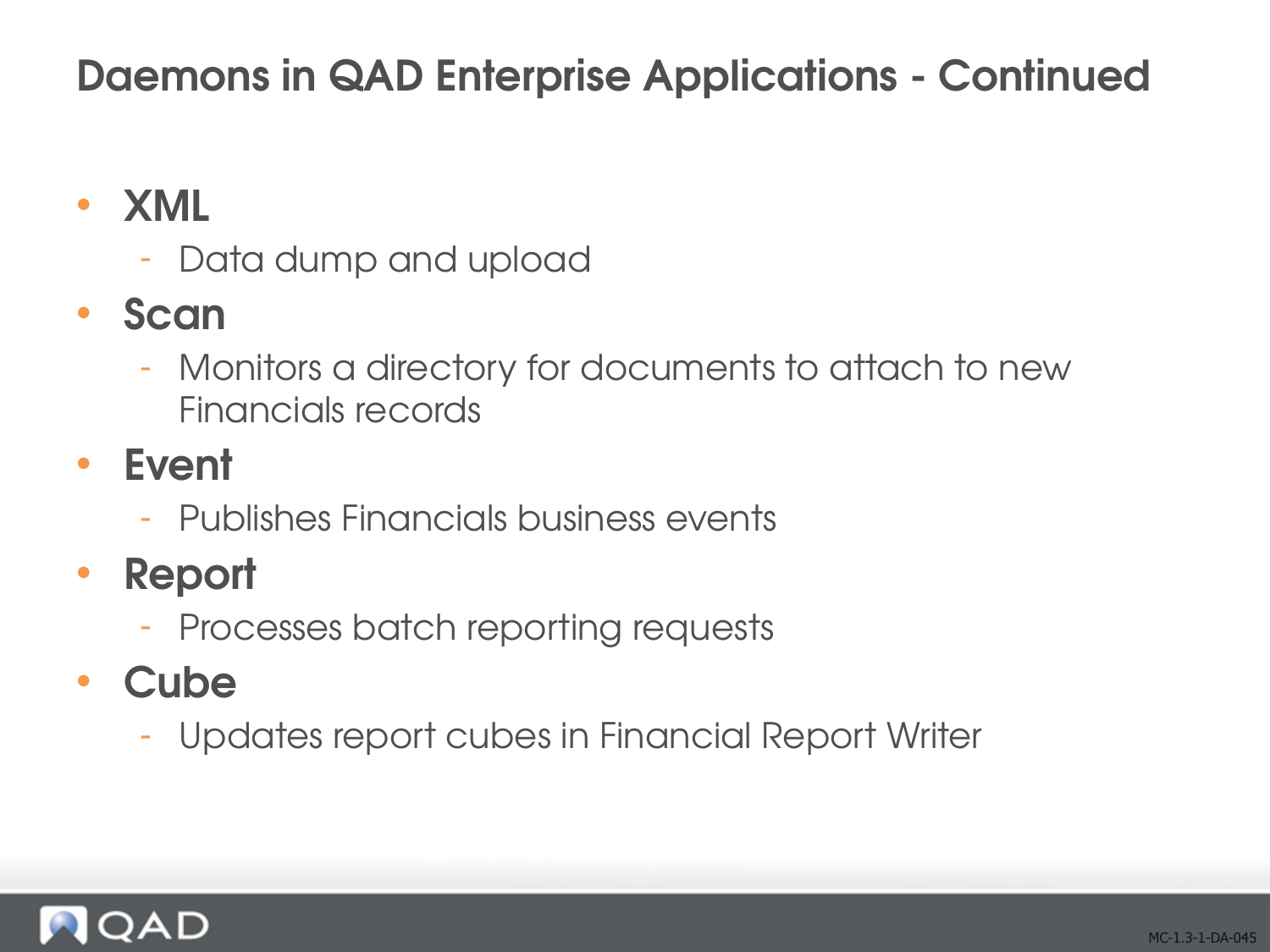

# Daemons in QAD Enterprise Applications - Continued
XML
Data dump and upload
Scan
Monitors a directory for documents to attach to new Financials records
Event
Publishes Financials business events
Report
Processes batch reporting requests
Cube
Updates report cubes in Financial Report Writer
MC-1.3-1-DA-045